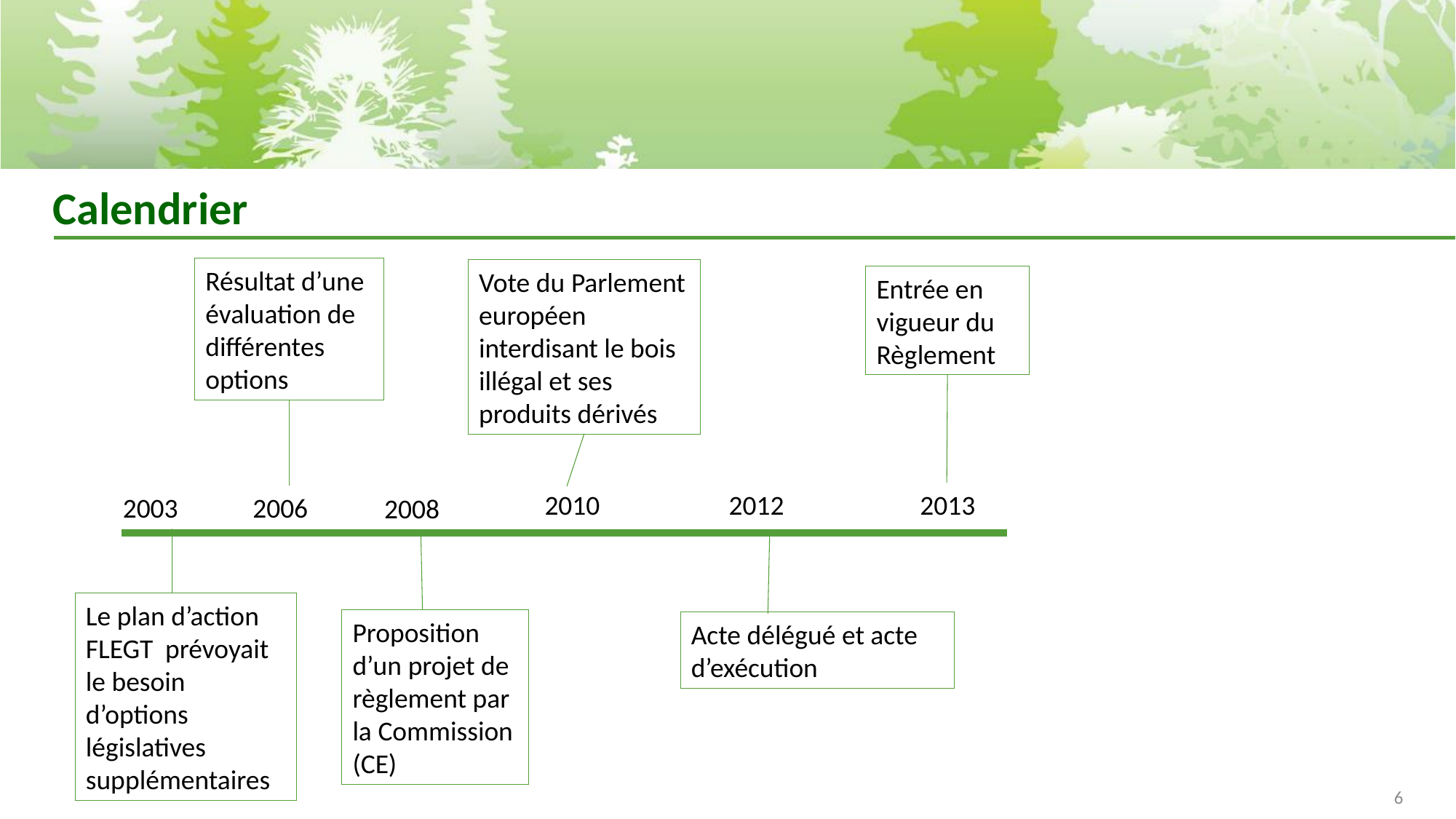

Calendrier
Résultat d’une évaluation de différentes options
Vote du Parlement européen interdisant le bois illégal et ses produits dérivés
Entrée en vigueur du Règlement
2010
2012
2013
2003
2006
2008
Le plan d’action FLEGT  prévoyait le besoin d’options législatives supplémentaires
Proposition d’un projet de règlement par la Commission (CE)
Acte délégué et acte d’exécution
6